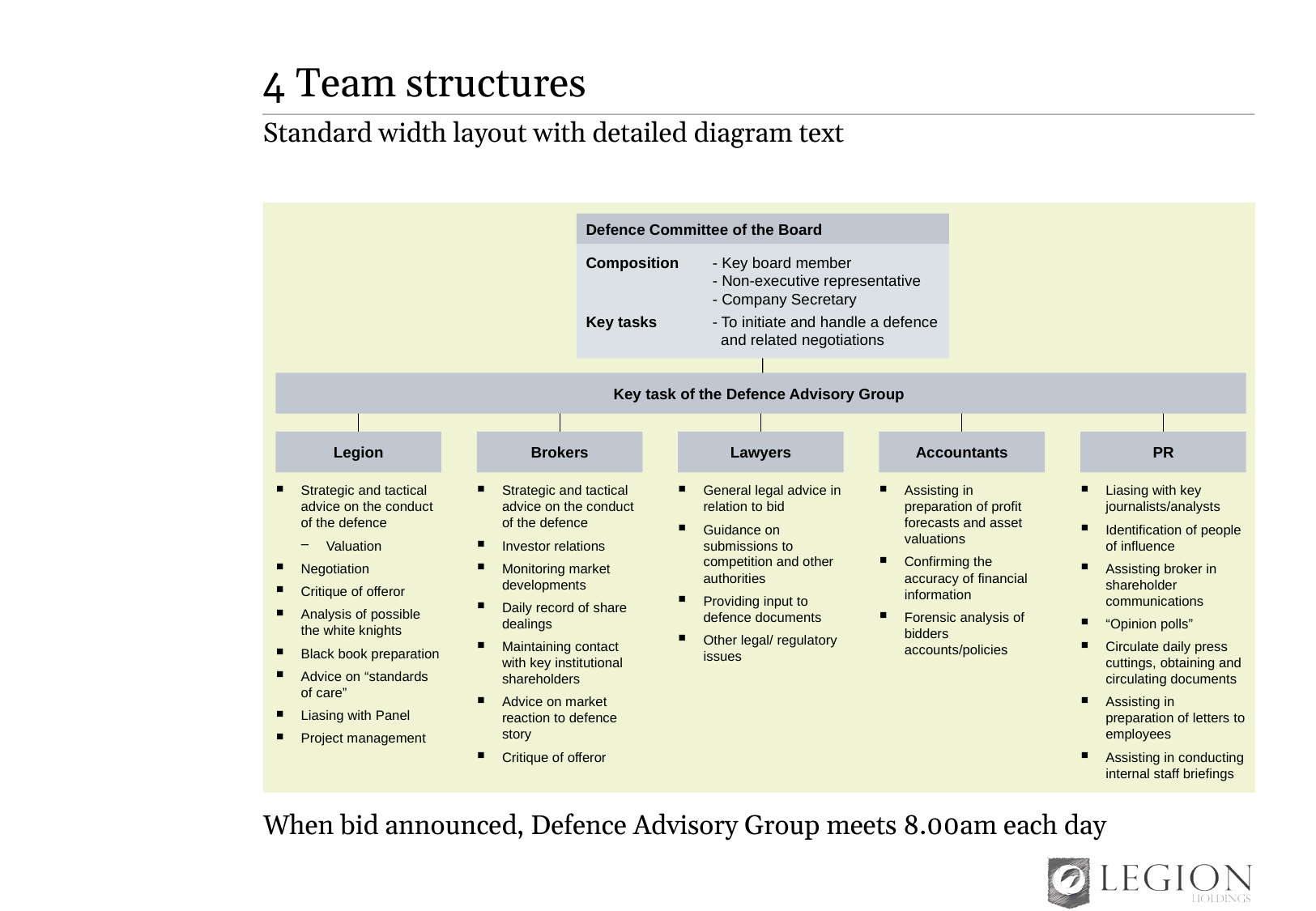

# 4 Team structures
Standard width layout with detailed diagram text

Defence Committee of the Board
Composition	- Key board member
	- Non-executive representative
	- Company Secretary
Key tasks	- To initiate and handle a defence 	  and related negotiations
Key task of the Defence Advisory Group
Legion
Brokers
Lawyers
Accountants
PR
Strategic and tactical advice on the conduct of the defence
Valuation
Negotiation
Critique of offeror
Analysis of possible the white knights
Black book preparation
Advice on “standards of care”
Liasing with Panel
Project management
Strategic and tactical advice on the conduct of the defence
Investor relations
Monitoring market developments
Daily record of share dealings
Maintaining contact with key institutional shareholders
Advice on market reaction to defence story
Critique of offeror
General legal advice in relation to bid
Guidance on submissions to competition and other authorities
Providing input to defence documents
Other legal/ regulatory issues
Assisting in preparation of profit forecasts and asset valuations
Confirming the accuracy of financial information
Forensic analysis of bidders accounts/policies
Liasing with key journalists/analysts
Identification of people of influence
Assisting broker in shareholder communications
“Opinion polls”
Circulate daily press cuttings, obtaining and circulating documents
Assisting in preparation of letters to employees
Assisting in conducting internal staff briefings
When bid announced, Defence Advisory Group meets 8.00am each day